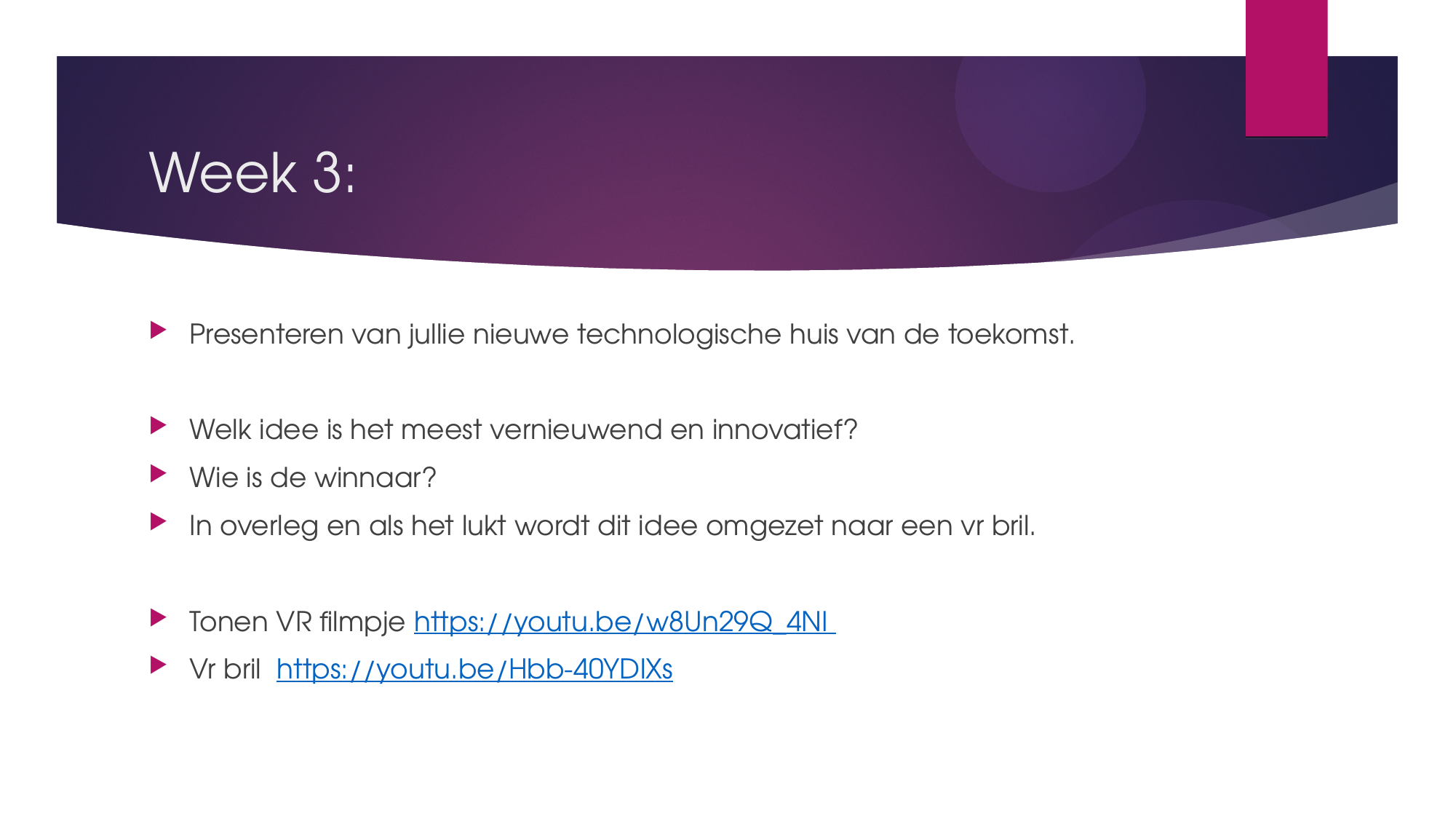

# Week 3:
Presenteren van jullie nieuwe technologische huis van de toekomst.

Welk idee is het meest vernieuwend en innovatief?
Wie is de winnaar?
In overleg en als het lukt wordt dit idee omgezet naar een vr bril.

Tonen VR filmpje https://youtu.be/w8Un29Q_4NI
Vr bril  https://youtu.be/Hbb-40YDlXs